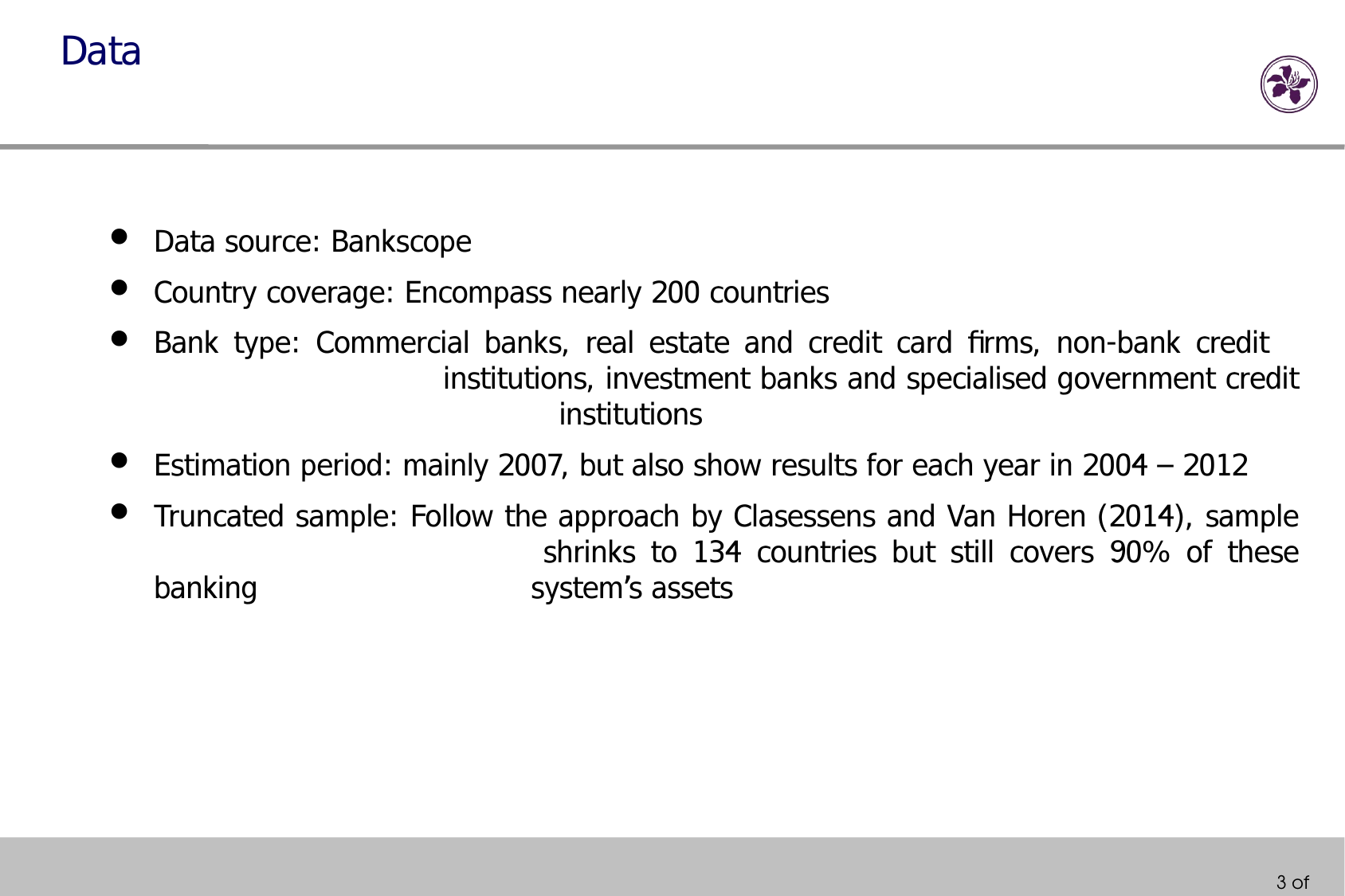

Data
Data source: Bankscope
Country coverage: Encompass nearly 200 countries
Bank type: Commercial banks, real estate and credit card firms, non-bank credit   		     institutions, investment banks and specialised government credit   			     institutions
Estimation period: mainly 2007, but also show results for each year in 2004 – 2012
Truncated sample: Follow the approach by Clasessens and Van Horen (2014), sample 			  shrinks to 134 countries but still covers 90% of these banking 			  system’s assets